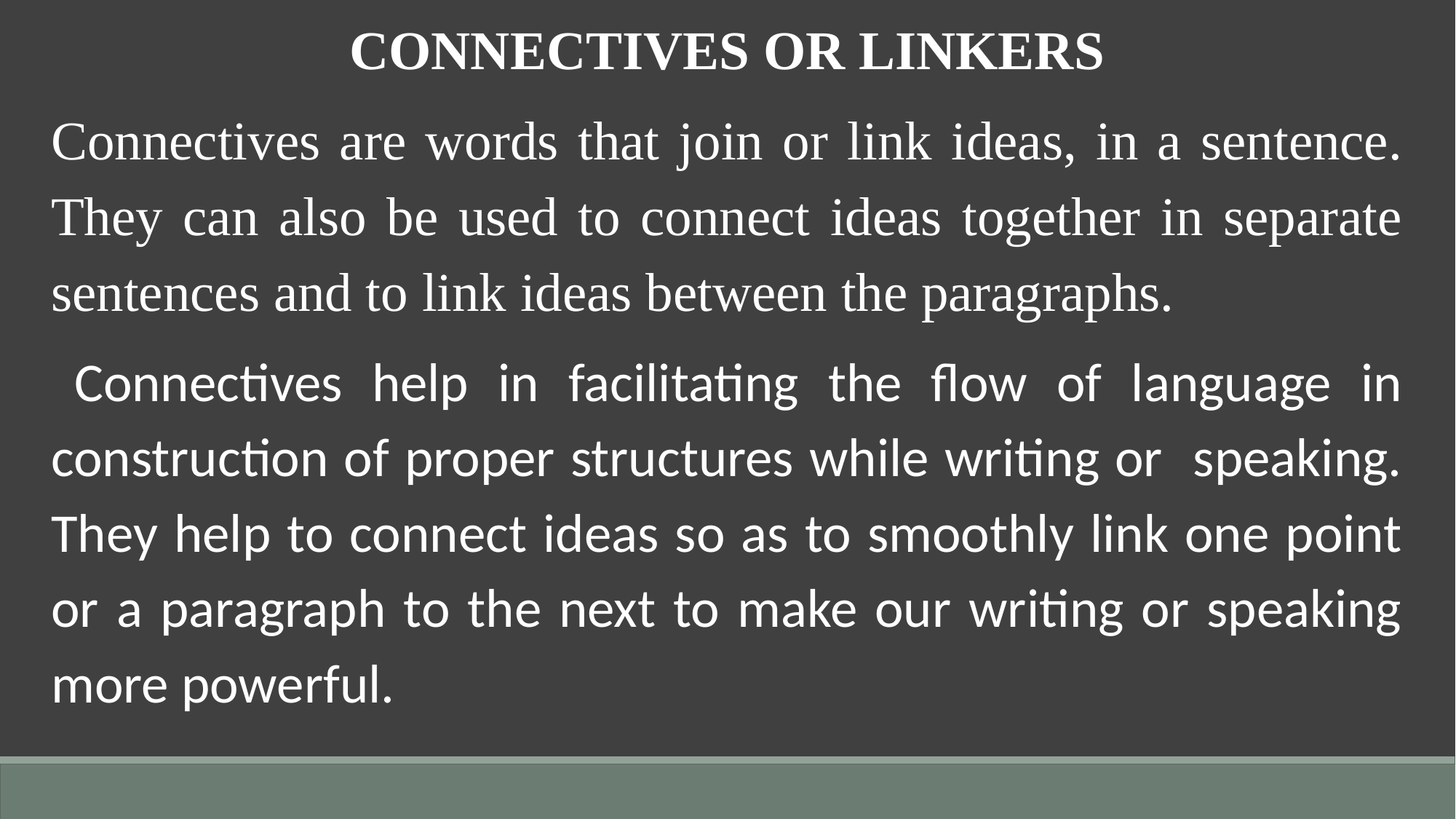

CONNECTIVES OR LINKERS
Connectives are words that join or link ideas, in a sentence. They can also be used to connect ideas together in separate sentences and to link ideas between the paragraphs.
 Connectives help in facilitating the flow of language in construction of proper structures while writing or  speaking. They help to connect ideas so as to smoothly link one point or a paragraph to the next to make our writing or speaking more powerful.